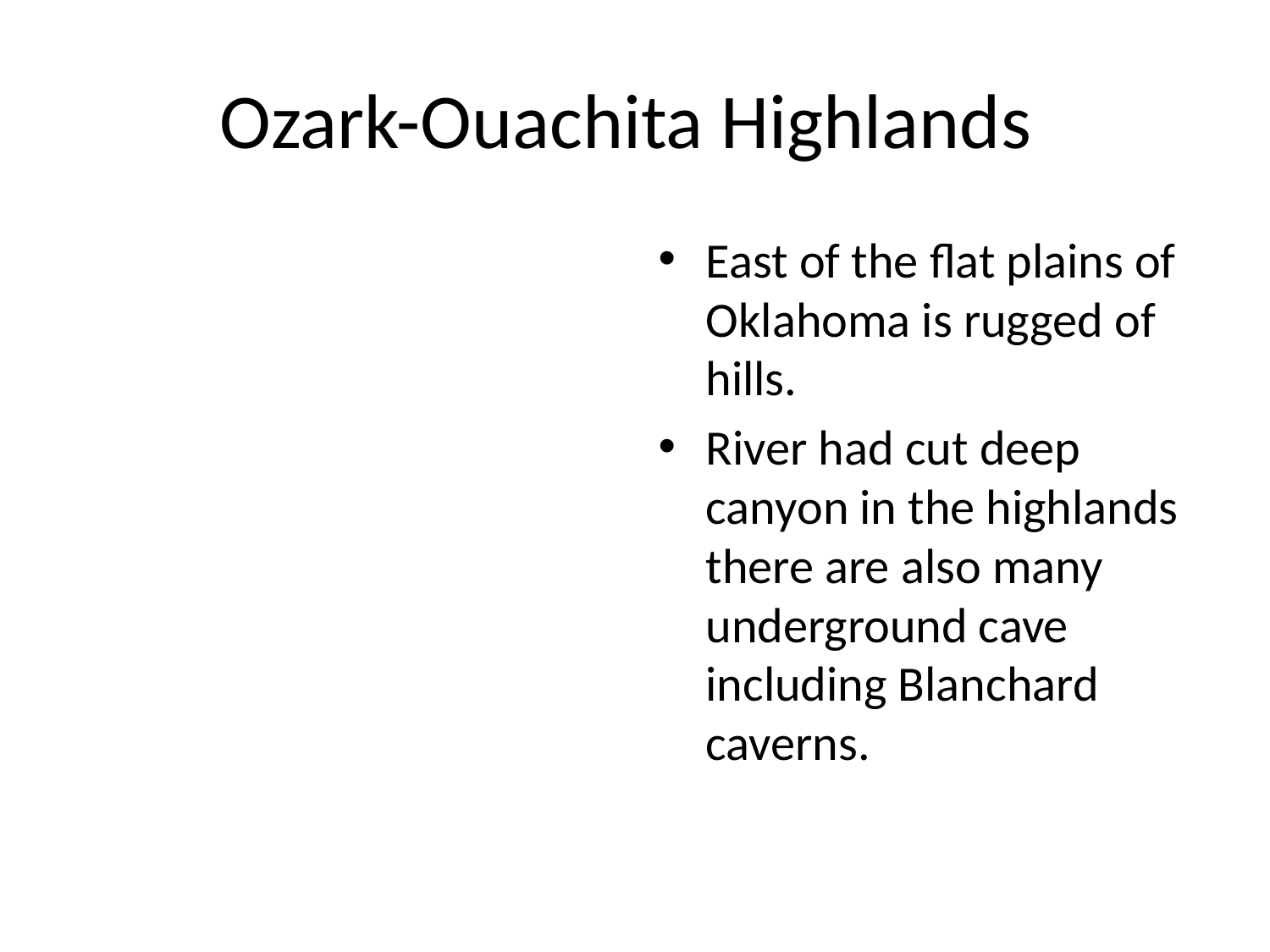

# Ozark-Ouachita Highlands

East of the flat plains of Oklahoma is rugged of hills.
River had cut deep canyon in the highlands there are also many underground cave including Blanchard caverns.